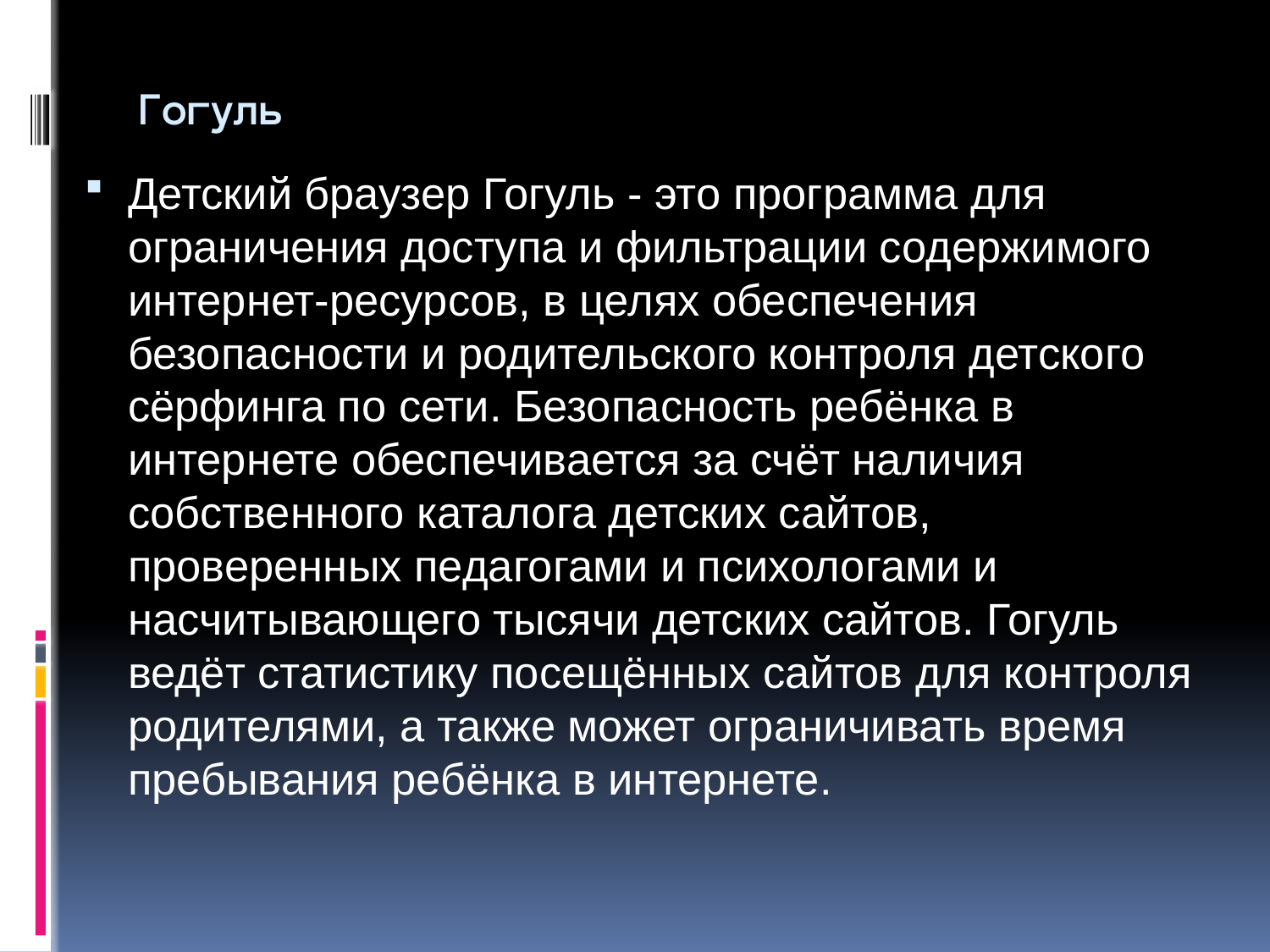

# Гогуль
Детский браузер Гогуль - это программа для ограничения доступа и фильтрации содержимого интернет-ресурсов, в целях обеспечения безопасности и родительского контроля детского сёрфинга по сети. Безопасность ребёнка в интернете обеспечивается за счёт наличия собственного каталога детских сайтов, проверенных педагогами и психологами и насчитывающего тысячи детских сайтов. Гогуль ведёт статистику посещённых сайтов для контроля родителями, а также может ограничивать время пребывания ребёнка в интернете.